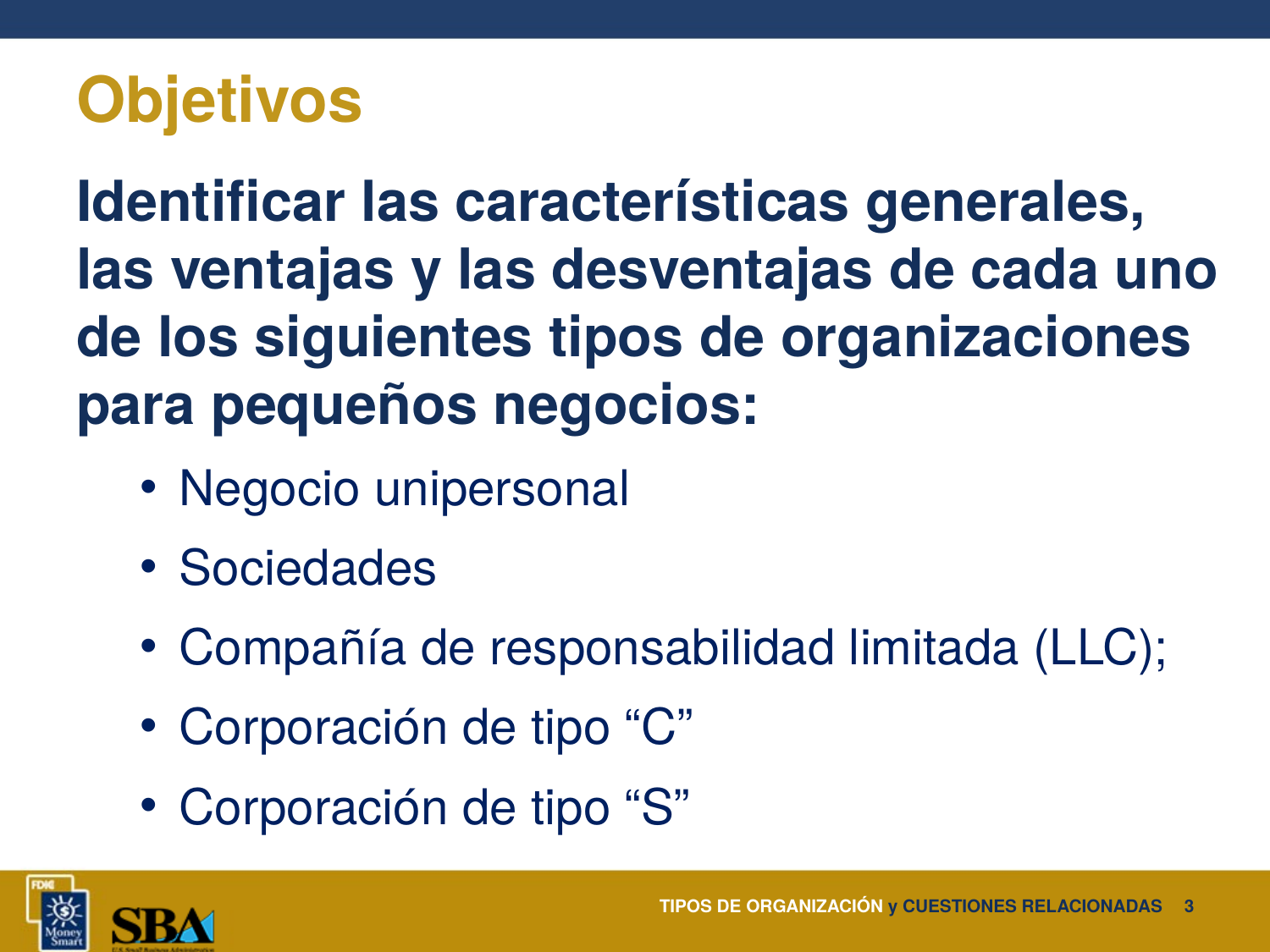

# Objetivos
Identificar las características generales, las ventajas y las desventajas de cada uno de los siguientes tipos de organizaciones para pequeños negocios:
Negocio unipersonal
Sociedades
Compañía de responsabilidad limitada (LLC);
Corporación de tipo “C”
Corporación de tipo “S”